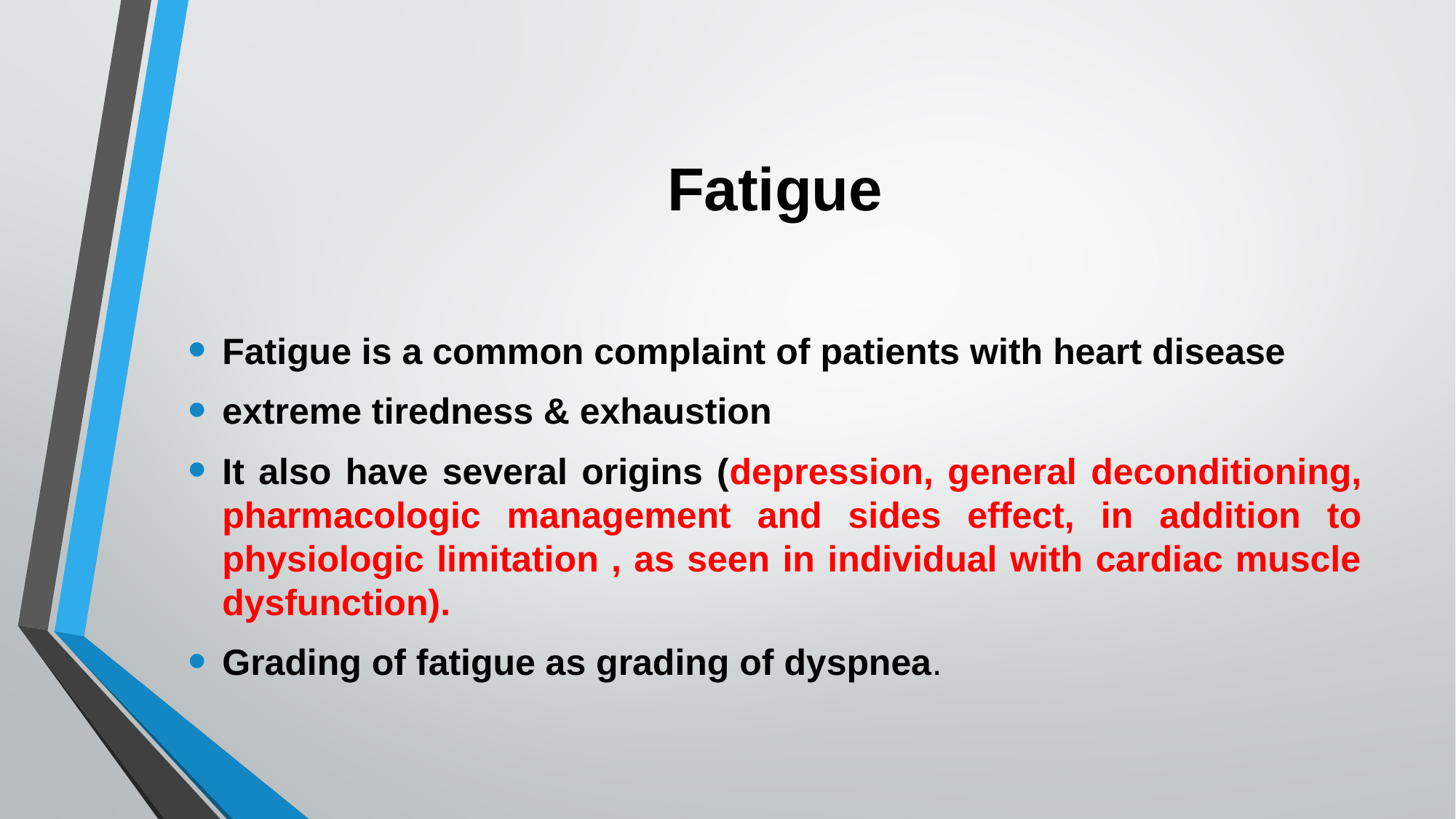

# Fatigue
Fatigue is a common complaint of patients with heart disease
extreme tiredness & exhaustion
It also have several origins (depression, general deconditioning, pharmacologic management and sides effect, in addition to physiologic limitation , as seen in individual with cardiac muscle dysfunction).
Grading of fatigue as grading of dyspnea.